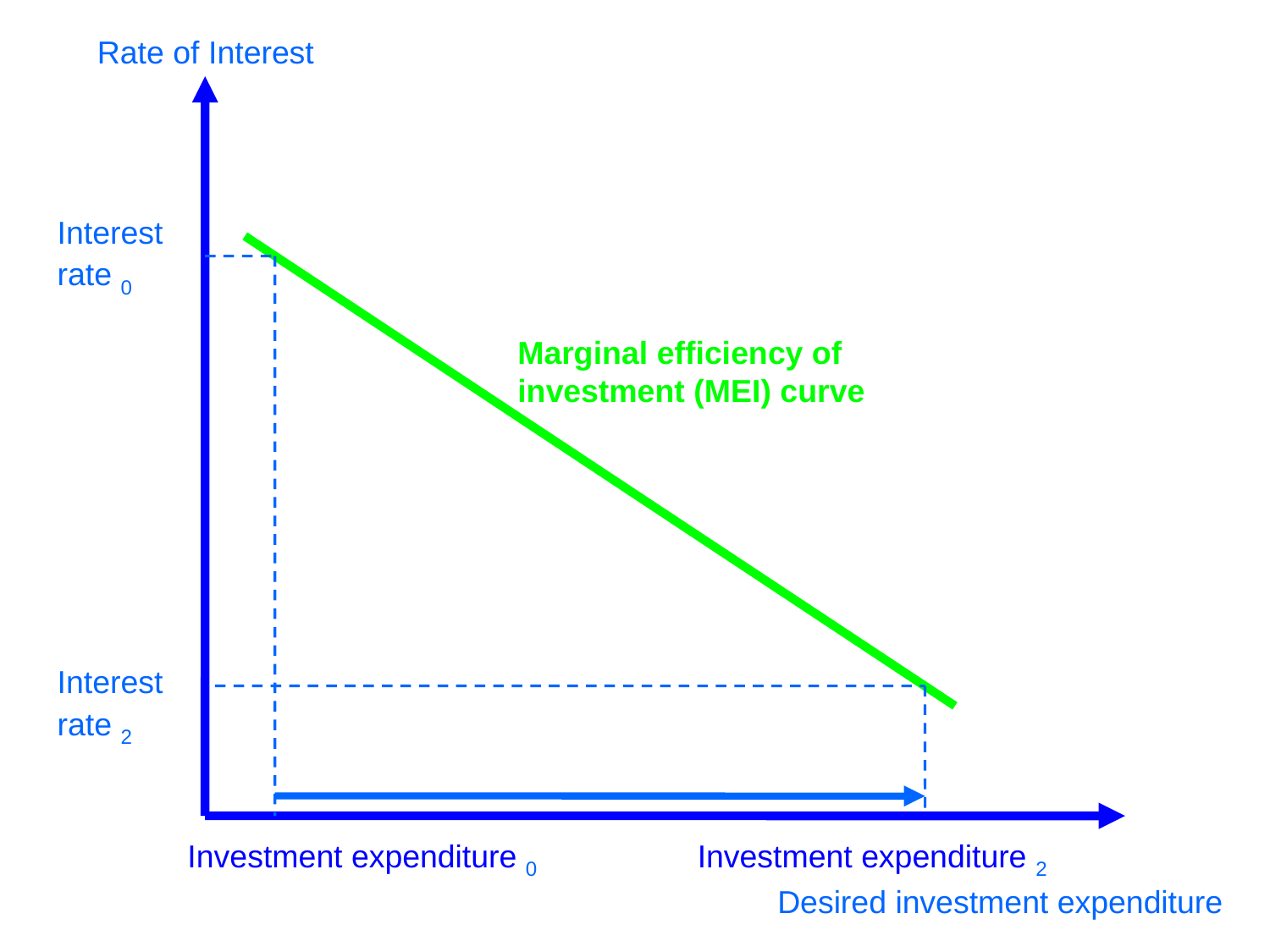

Rate of Interest

Interest rate 0

Marginal efficiency of investment (MEI) curve
Interest rate 2

Investment expenditure 0
Investment expenditure 2
Desired investment expenditure